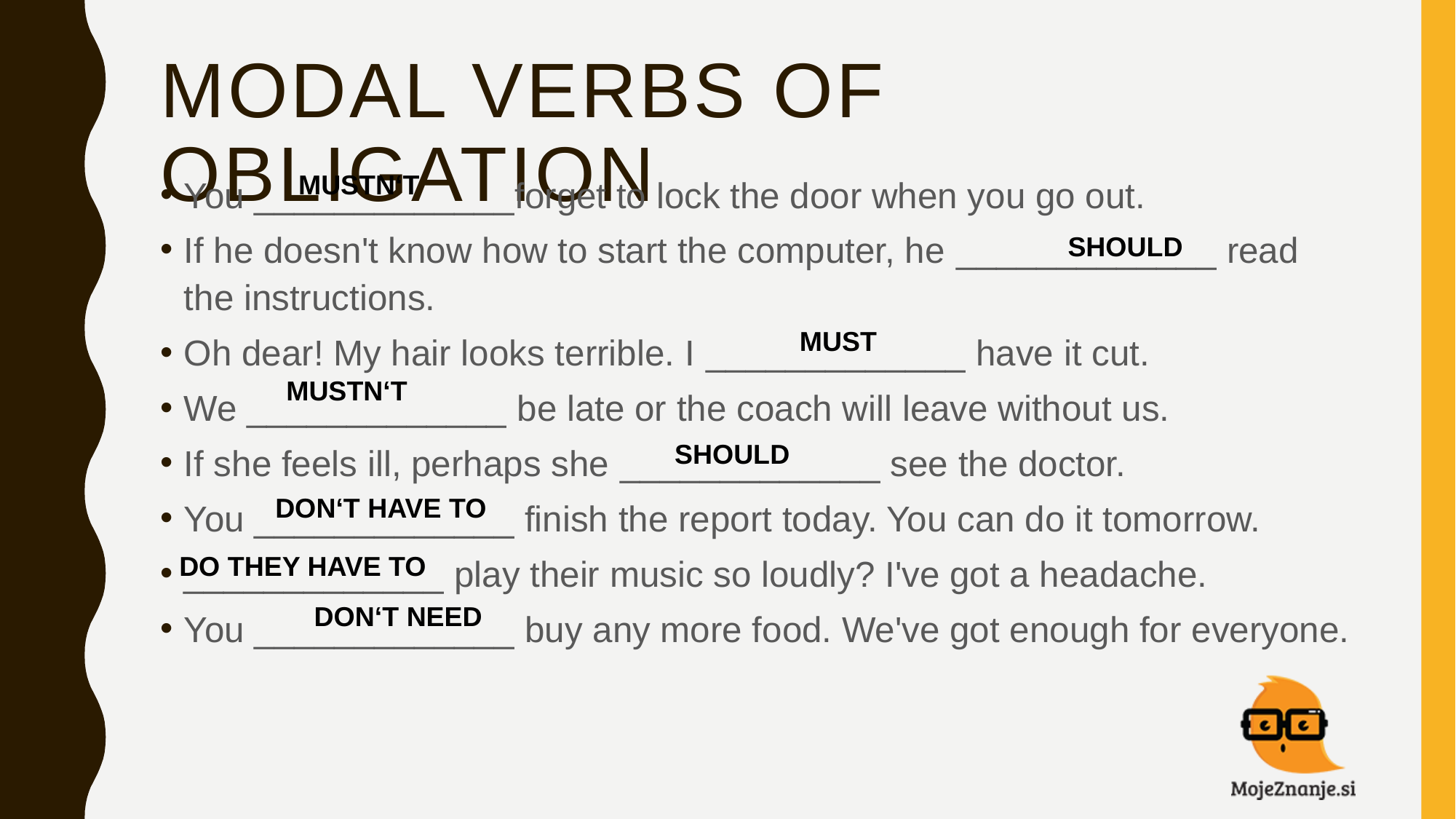

# MODAL VERBS OF OBLIGATION
You _____________forget to lock the door when you go out.
If he doesn't know how to start the computer, he _____________ read the instructions.
Oh dear! My hair looks terrible. I _____________ have it cut.
We _____________ be late or the coach will leave without us.
If she feels ill, perhaps she _____________ see the doctor.
You _____________ finish the report today. You can do it tomorrow.
_____________ play their music so loudly? I've got a headache.
You _____________ buy any more food. We've got enough for everyone.
MUSTN‘T
SHOULD
MUST
MUSTN‘T
SHOULD
DON‘T HAVE TO
DO THEY HAVE TO
DON‘T NEED